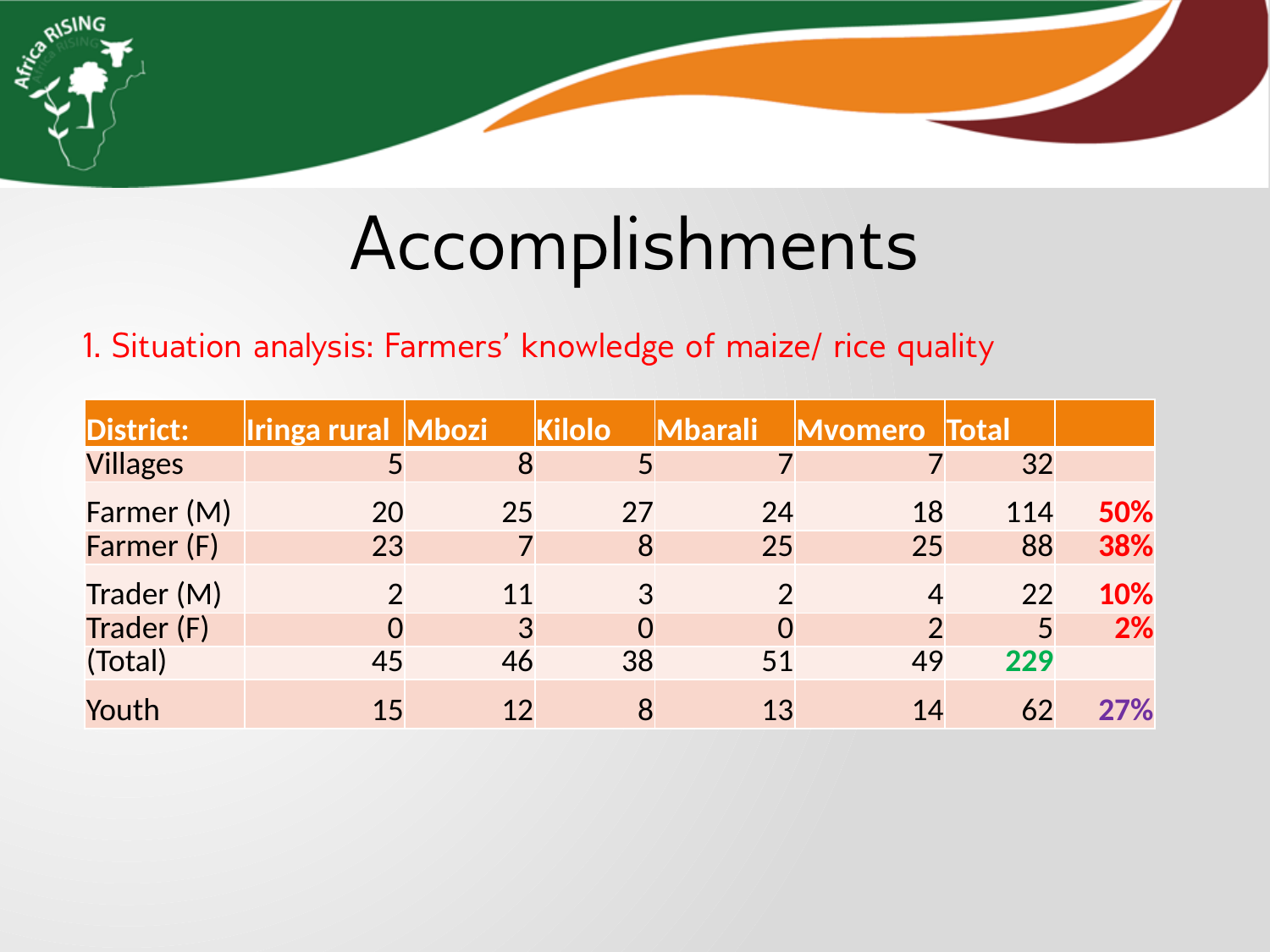

Accomplishments
1. Situation analysis: Farmers’ knowledge of maize/ rice quality

| District: | Iringa rural | Mbozi | Kilolo | Mbarali | Mvomero | Total |  |
| --- | --- | --- | --- | --- | --- | --- | --- |
| Villages | 5 | 8 | 5 | 7 | 7 | 32 |  |
| Farmer (M) | 20 | 25 | 27 | 24 | 18 | 114 | 50% |
| Farmer (F) | 23 | 7 | 8 | 25 | 25 | 88 | 38% |
| Trader (M) | 2 | 11 | 3 | 2 | 4 | 22 | 10% |
| Trader (F) | 0 | 3 | 0 | 0 | 2 | 5 | 2% |
| (Total) | 45 | 46 | 38 | 51 | 49 | 229 |  |
| Youth | 15 | 12 | 8 | 13 | 14 | 62 | 27% |